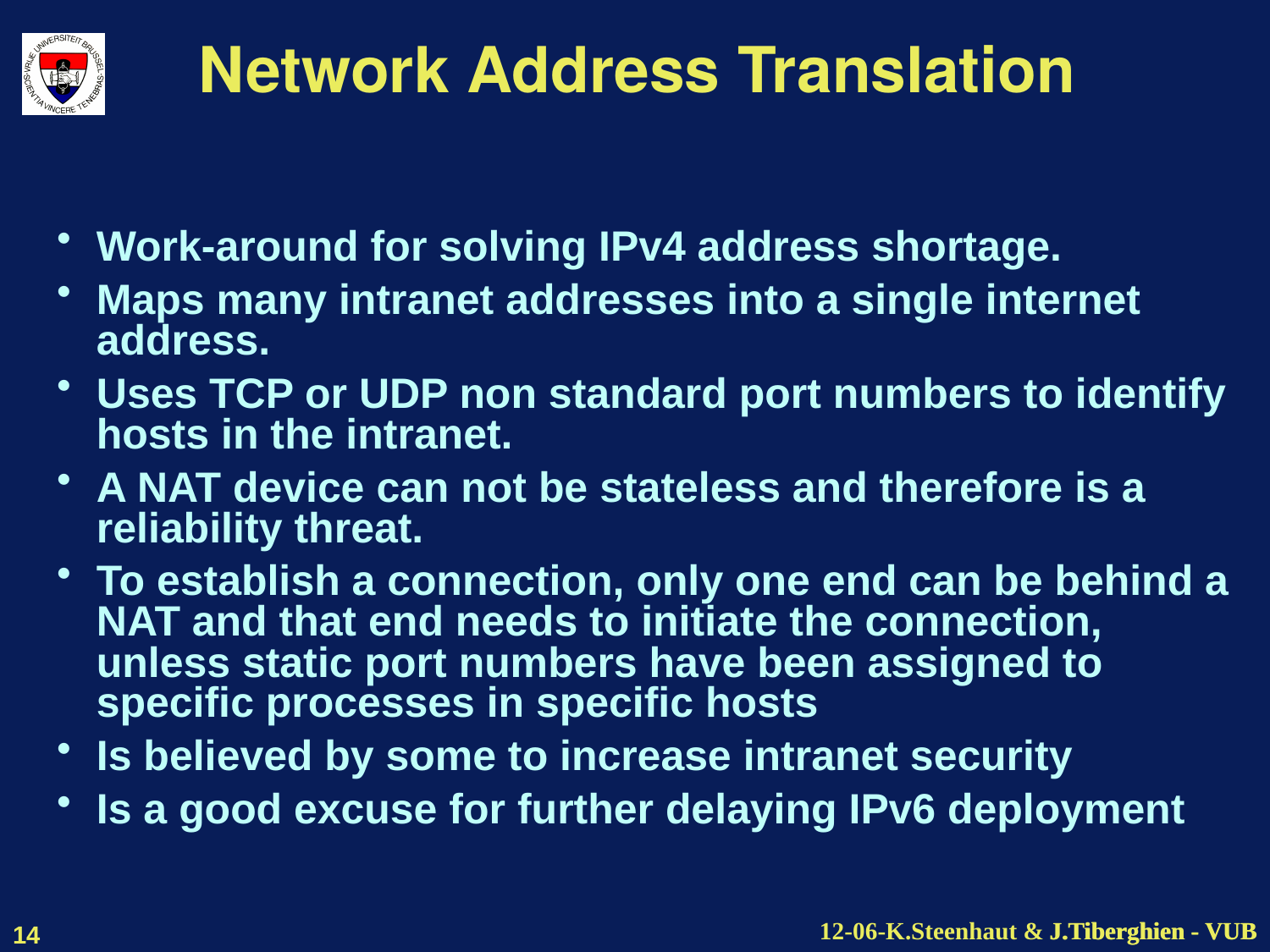

# Network Address Translation
Work-around for solving IPv4 address shortage.
Maps many intranet addresses into a single internet address.
Uses TCP or UDP non standard port numbers to identify hosts in the intranet.
A NAT device can not be stateless and therefore is a reliability threat.
To establish a connection, only one end can be behind a NAT and that end needs to initiate the connection, unless static port numbers have been assigned to specific processes in specific hosts
Is believed by some to increase intranet security
Is a good excuse for further delaying IPv6 deployment

14